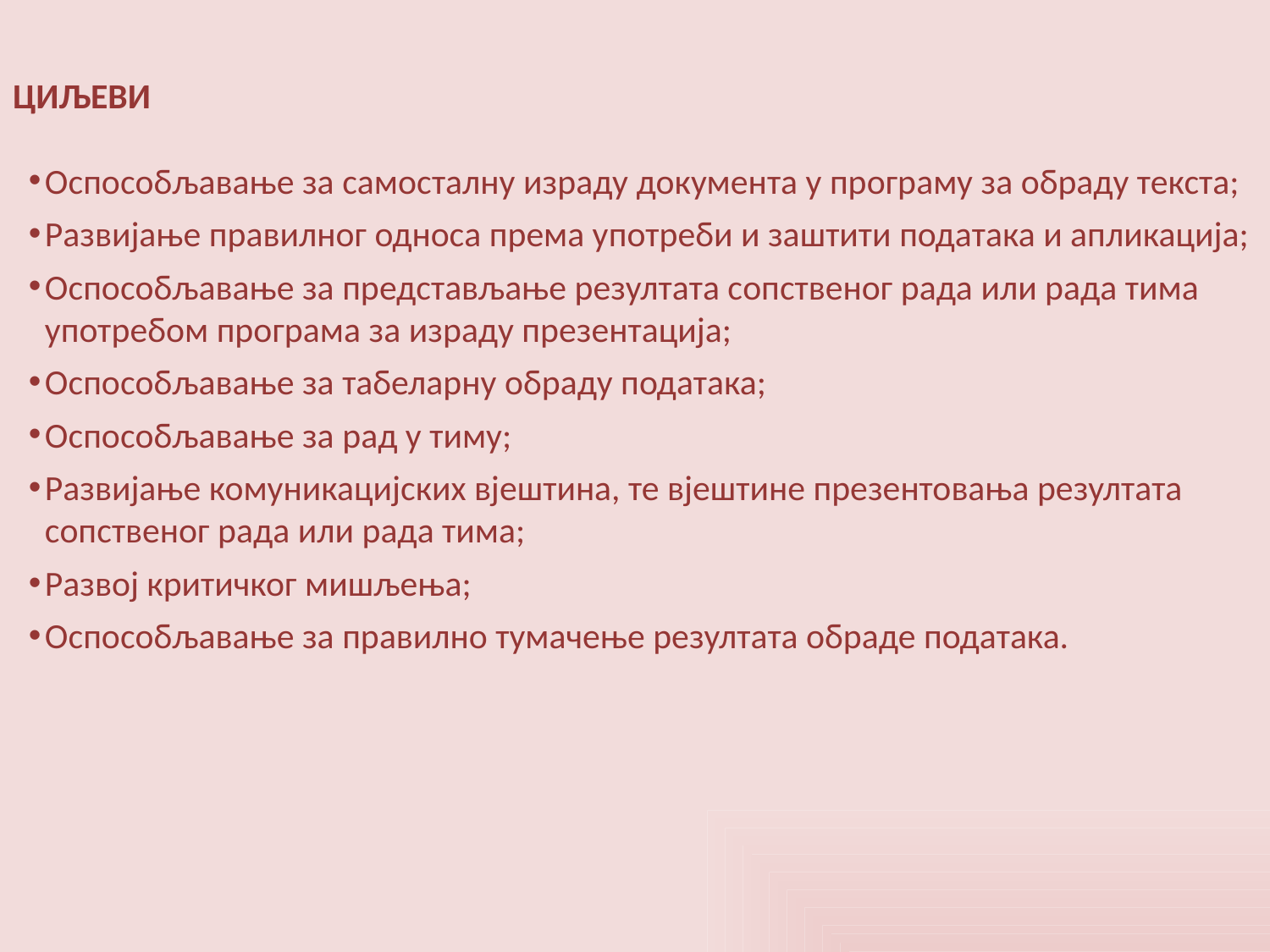

ЦИЉЕВИ

Оспособљавање за самосталну израду документа у програму за обраду текста;
Развијање правилног односа према употреби и заштити података и апликација;
Оспособљавање за представљање резултата сопственог рада или рада тима употребом програма за израду презентација;
Оспособљавање за табеларну обраду података;
Оспособљавање за рад у тиму;
Развијање комуникацијских вјештина, те вјештине презентовања резултата сопственог рада или рада тима;
Развој критичког мишљења;
Оспособљавање за правилно тумачење резултата обраде података.